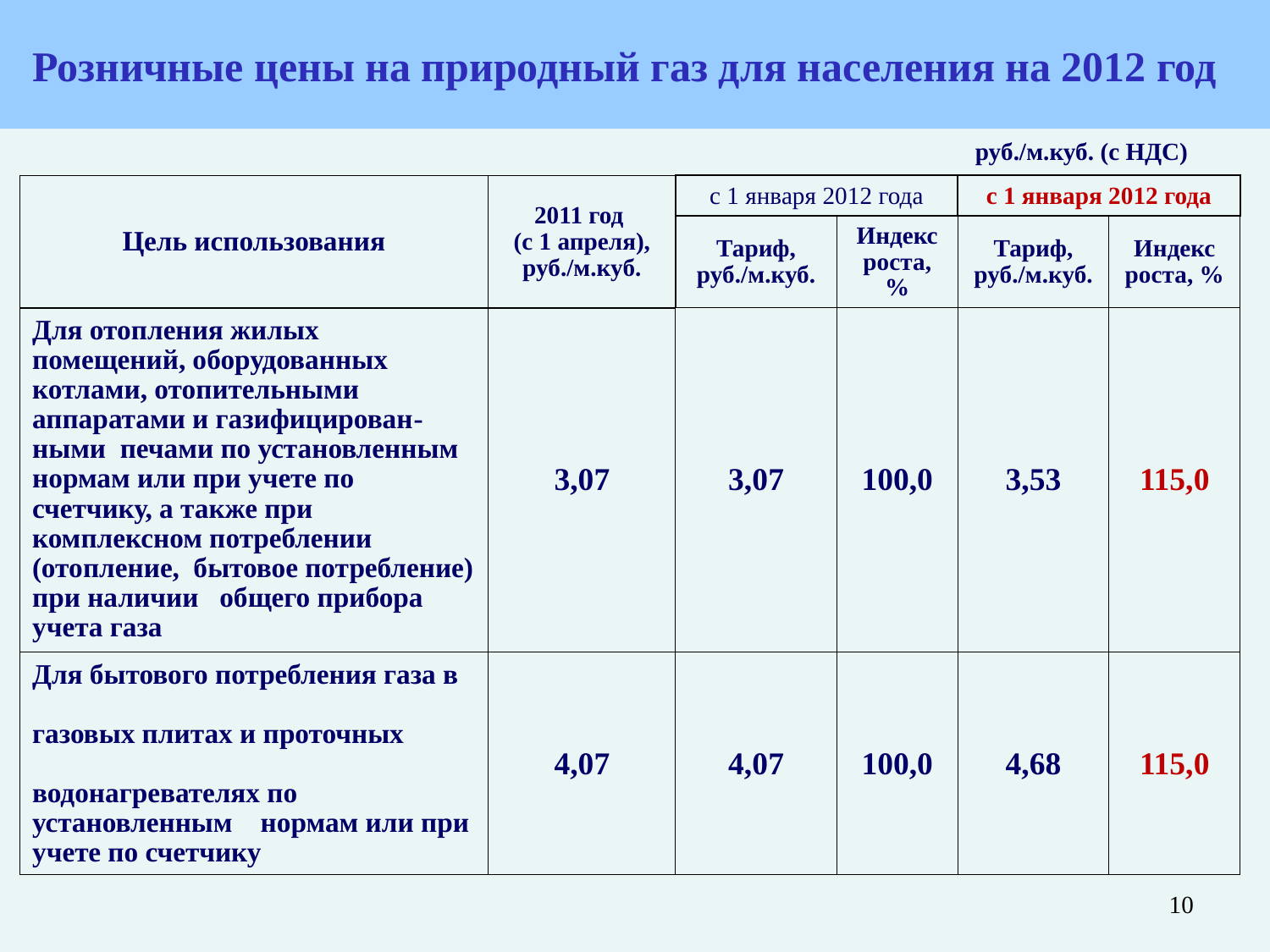

Розничные цены на природный газ для населения на 2012 год
руб./м.куб. (с НДС)
| Цель использования | 2011 год (с 1 апреля), руб./м.куб. | с 1 января 2012 года |  | с 1 января 2012 года |  |
| --- | --- | --- | --- | --- | --- |
|  |  | Тариф, руб./м.куб. | Индекс роста, % | Тариф, руб./м.куб. | Индекс роста, % |
| Для отопления жилых помещений, оборудованных котлами, отопительными аппаратами и газифицирован-ными печами по установленным нормам или при учете по счетчику, а также при комплексном потреблении (отопление, бытовое потребление) при наличии общего прибора учета газа | 3,07 | 3,07 | 100,0 | 3,53 | 115,0 |
| Для бытового потребления газа в газовых плитах и проточных водонагревателях по установленным нормам или при учете по счетчику | 4,07 | 4,07 | 100,0 | 4,68 | 115,0 |
10